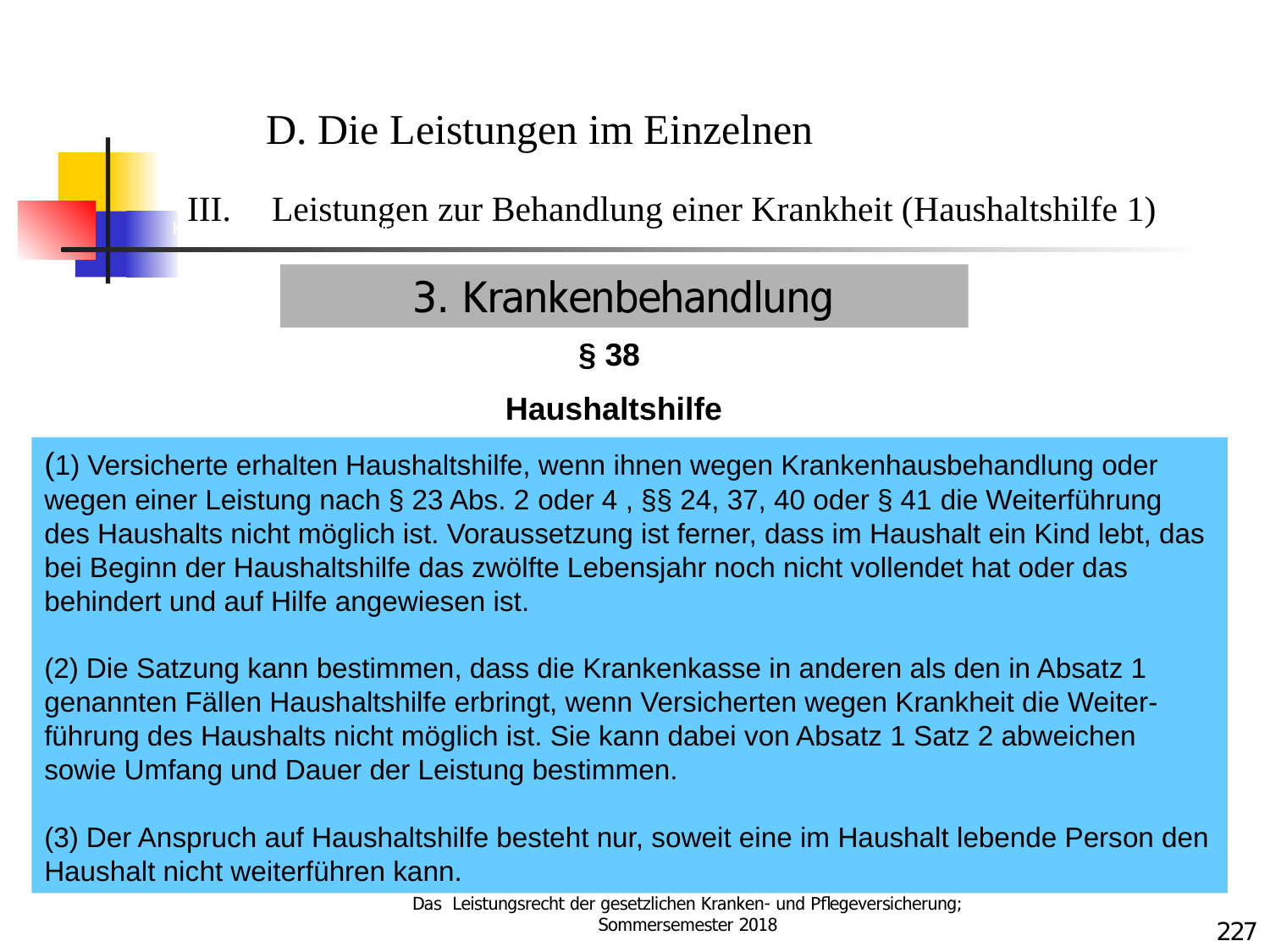

Krankenbehandlung 1 (Haushaltshilfe)
D. Die Leistungen im Einzelnen

Leistungen zur Behandlung einer Krankheit (Haushaltshilfe 1)
3. Krankenbehandlung
§ 38
Haushaltshilfe
(1) Versicherte erhalten Haushaltshilfe, wenn ihnen wegen Krankenhausbehandlung oder wegen einer Leistung nach § 23 Abs. 2 oder 4 , §§ 24, 37, 40 oder § 41 die Weiterführung des Haushalts nicht möglich ist. Voraussetzung ist ferner, dass im Haushalt ein Kind lebt, das bei Beginn der Haushaltshilfe das zwölfte Lebensjahr noch nicht vollendet hat oder das behindert und auf Hilfe angewiesen ist.
(2) Die Satzung kann bestimmen, dass die Krankenkasse in anderen als den in Absatz 1 genannten Fällen Haushaltshilfe erbringt, wenn Versicherten wegen Krankheit die Weiter-führung des Haushalts nicht möglich ist. Sie kann dabei von Absatz 1 Satz 2 abweichen sowie Umfang und Dauer der Leistung bestimmen.
(3) Der Anspruch auf Haushaltshilfe besteht nur, soweit eine im Haushalt lebende Person den Haushalt nicht weiterführen kann.
Krankheit
Das  Leistungsrecht der gesetzlichen Kranken- und Pflegeversicherung; Sommersemester 2018
227